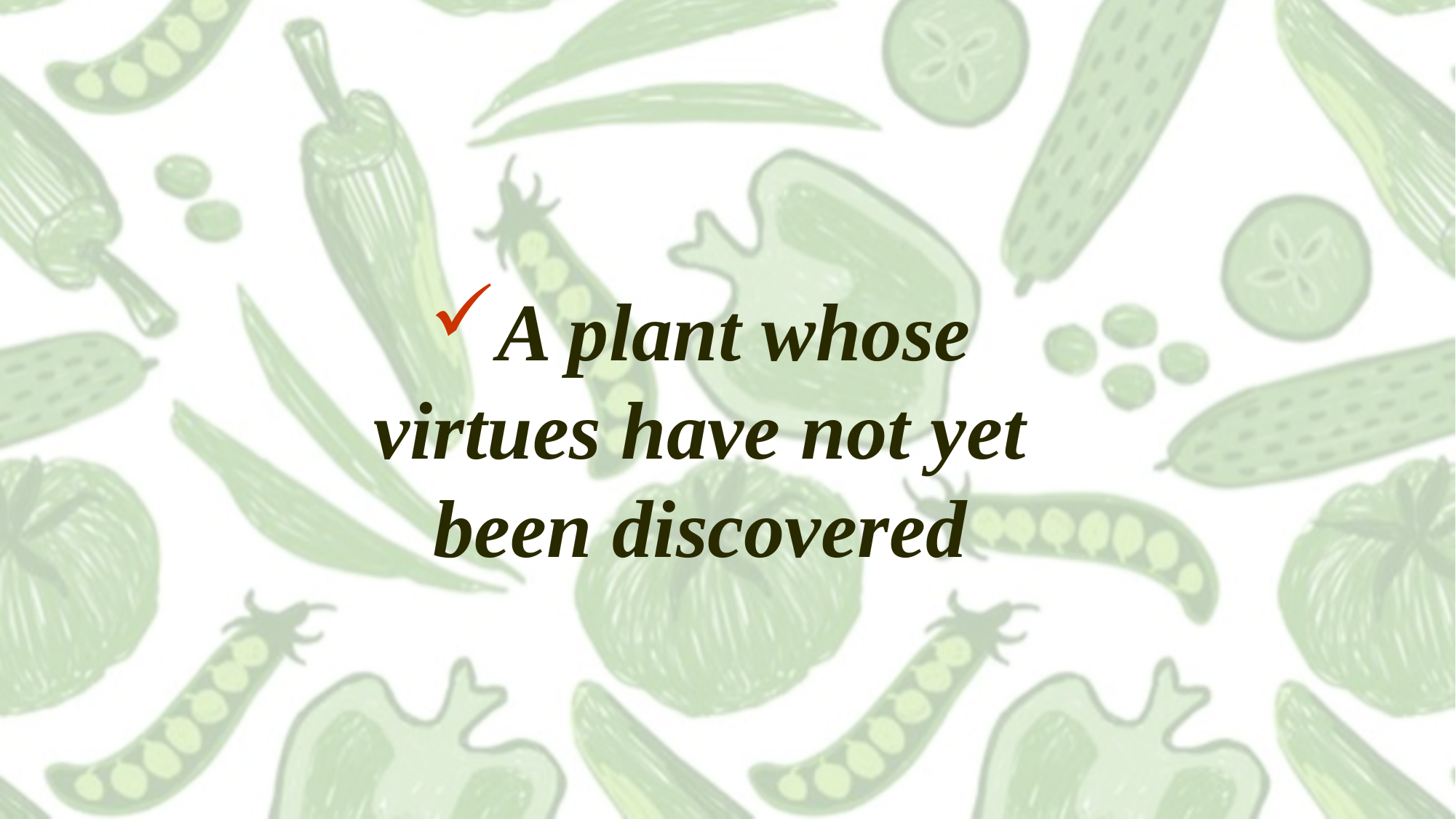

A plant whose virtues have not yet been discovered